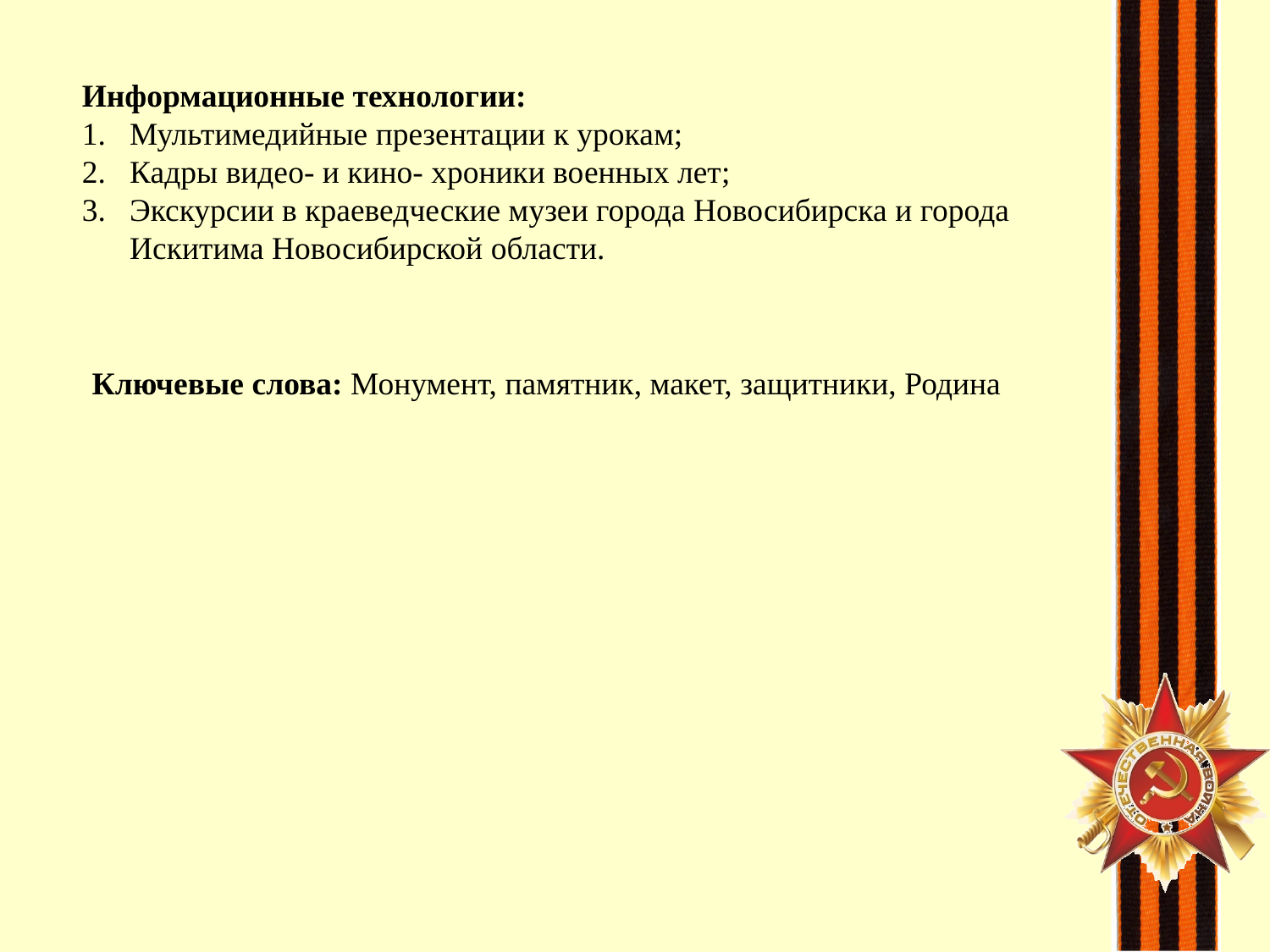

Информационные технологии:
Мультимедийные презентации к урокам;
Кадры видео- и кино- хроники военных лет;
Экскурсии в краеведческие музеи города Новосибирска и города Искитима Новосибирской области.
Ключевые слова: Монумент, памятник, макет, защитники, Родина